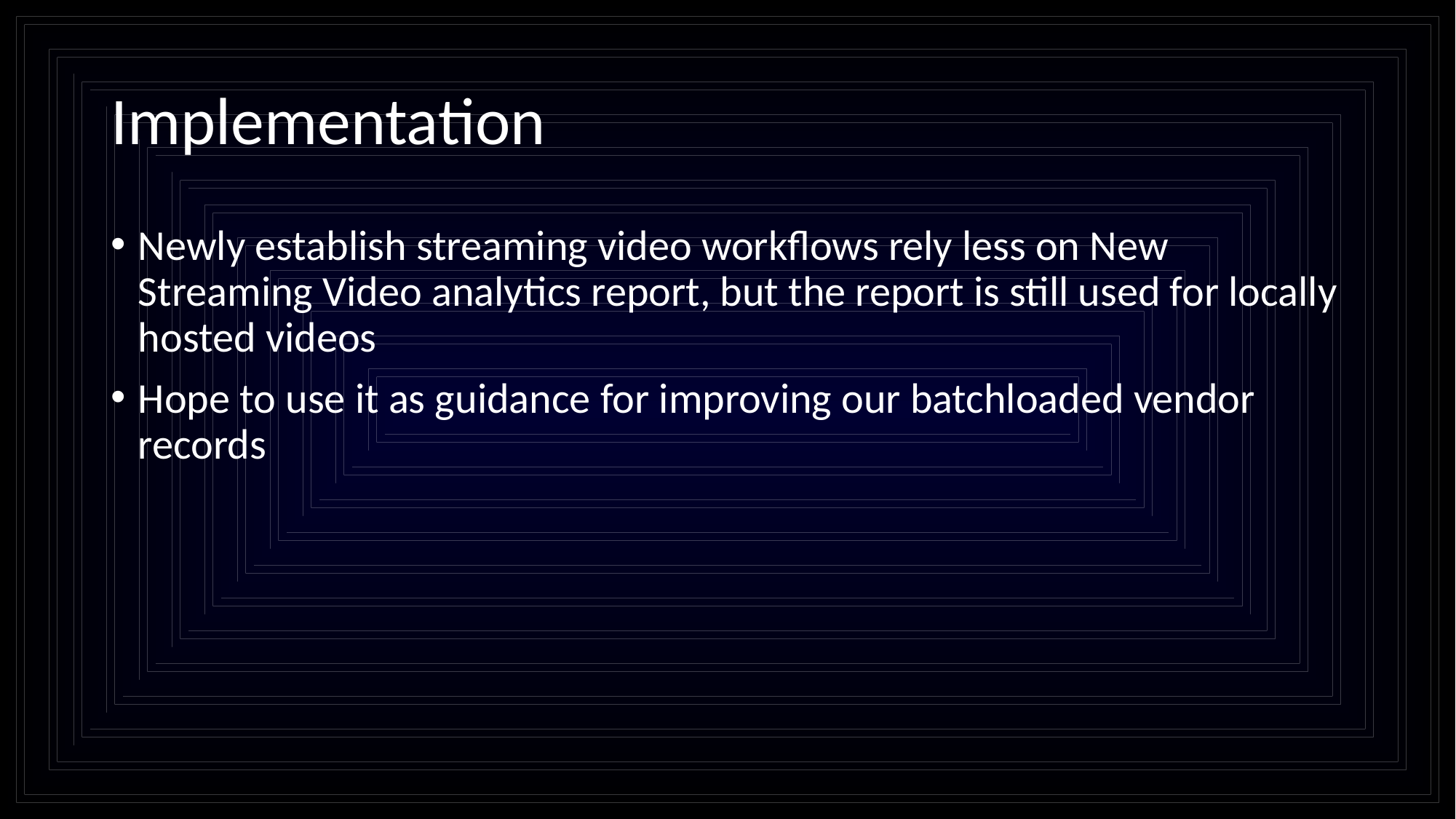

# Implementation
Newly establish streaming video workflows rely less on New Streaming Video analytics report, but the report is still used for locally hosted videos
Hope to use it as guidance for improving our batchloaded vendor records